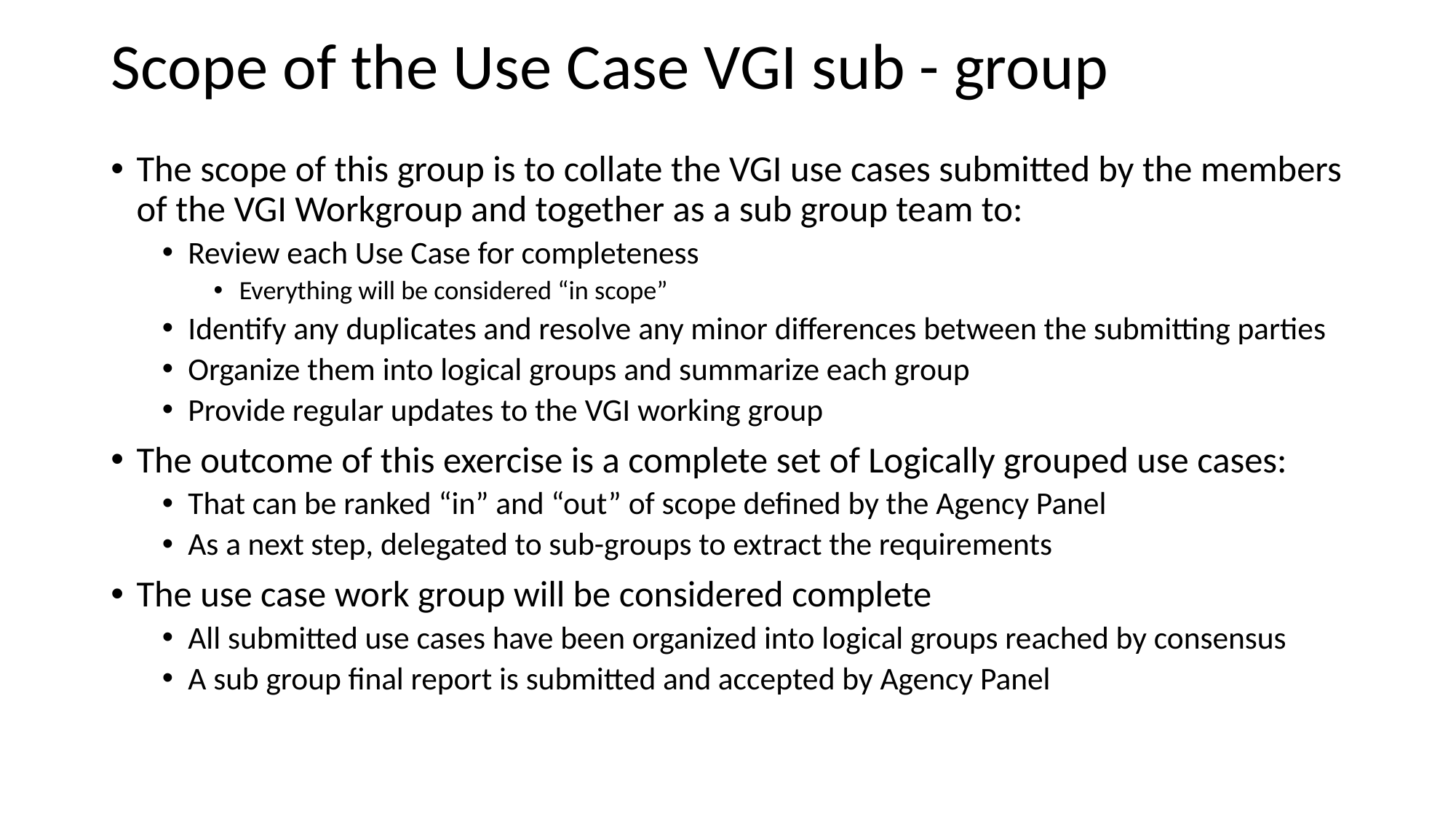

# Scope of the Use Case VGI sub - group
The scope of this group is to collate the VGI use cases submitted by the members of the VGI Workgroup and together as a sub group team to:
Review each Use Case for completeness
Everything will be considered “in scope”
Identify any duplicates and resolve any minor differences between the submitting parties
Organize them into logical groups and summarize each group
Provide regular updates to the VGI working group
The outcome of this exercise is a complete set of Logically grouped use cases:
That can be ranked “in” and “out” of scope defined by the Agency Panel
As a next step, delegated to sub-groups to extract the requirements
The use case work group will be considered complete
All submitted use cases have been organized into logical groups reached by consensus
A sub group final report is submitted and accepted by Agency Panel